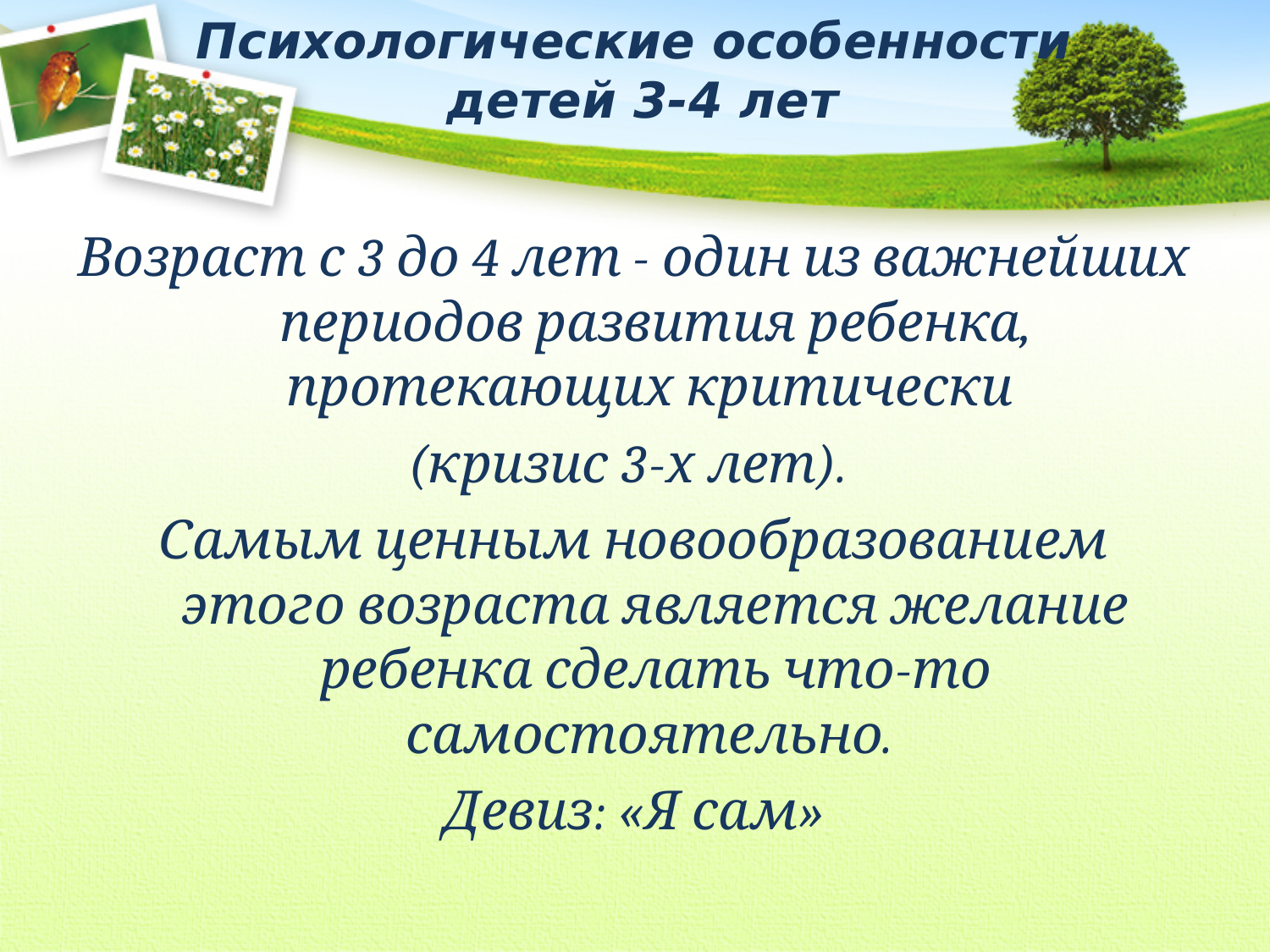

# Психологические особенности детей 3-4 лет
Возраст с 3 до 4 лет - один из важнейших периодов развития ребенка, протекающих критически
(кризис 3-х лет).
Самым ценным новообразованием этого возраста является желание ребенка сделать что-то самостоятельно.
Девиз: «Я сам»